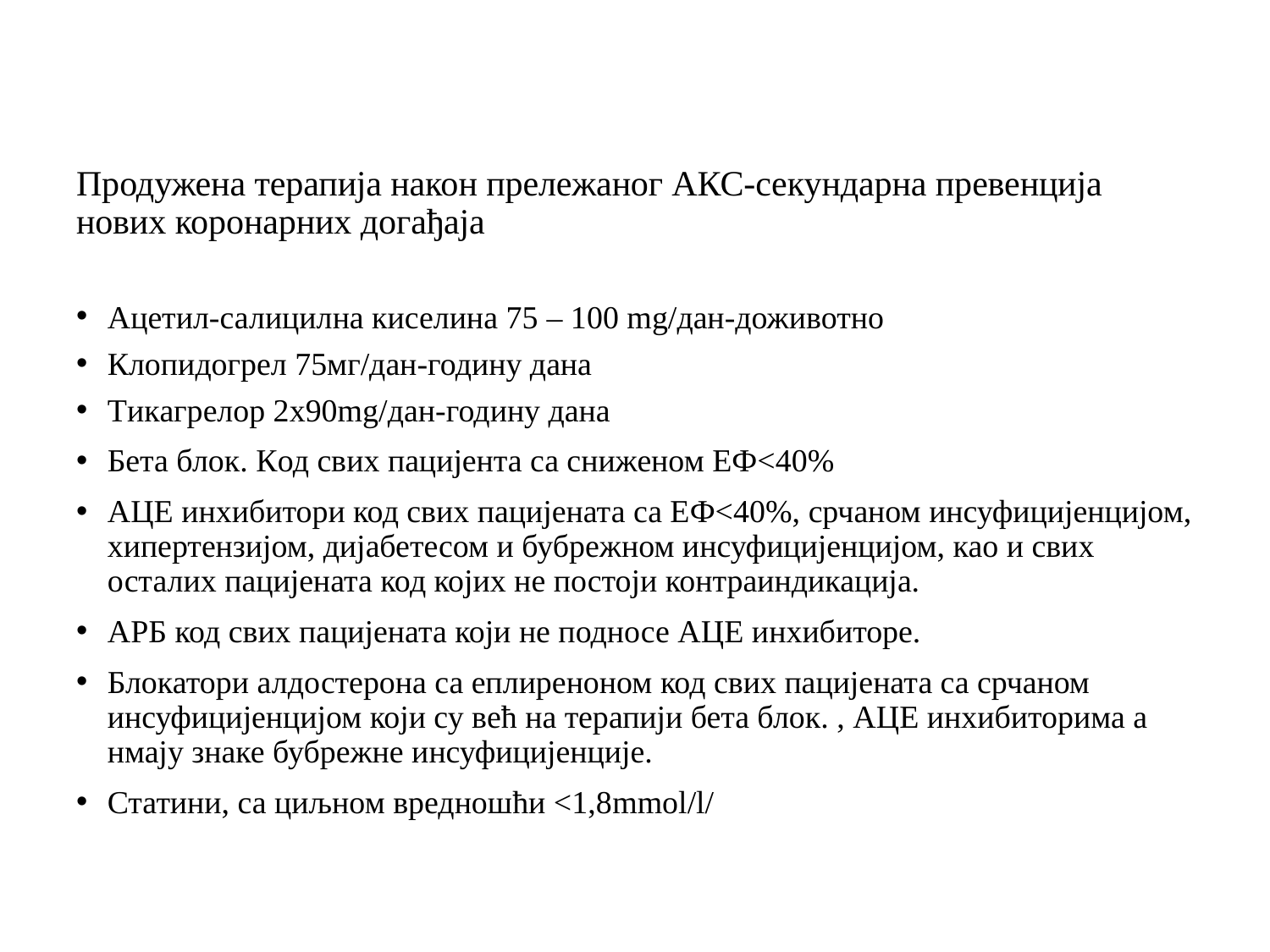

# Продужена терапија након прележаног АКС-секундарна превенција нових коронарних догађаја
Ацетил-салицилна киселина 75 – 100 mg/дан-доживотно
Клопидогрел 75мг/дан-годину дана
Tикагрелор 2x90mg/дан-годину дана
Бета блок. Код свих пацијента са сниженом ЕФ<40%
АЦЕ инхибитори код свих пацијената са ЕФ<40%, срчаном инсуфицијенцијом, хипертензијом, дијабетесом и бубрежном инсуфицијенцијом, као и свих осталих пацијената код којих не постоји контраиндикација.
АРБ код свих пацијената који не подносе АЦЕ инхибиторе.
Блокатори алдостерона са еплиреноном код свих пацијената са срчаном инсуфицијенцијом који су већ на терапији бета блок. , АЦЕ инхибиторима а нмају знаке бубрежне инсуфицијенције.
Статини, са циљном вредношћи <1,8mmol/l/